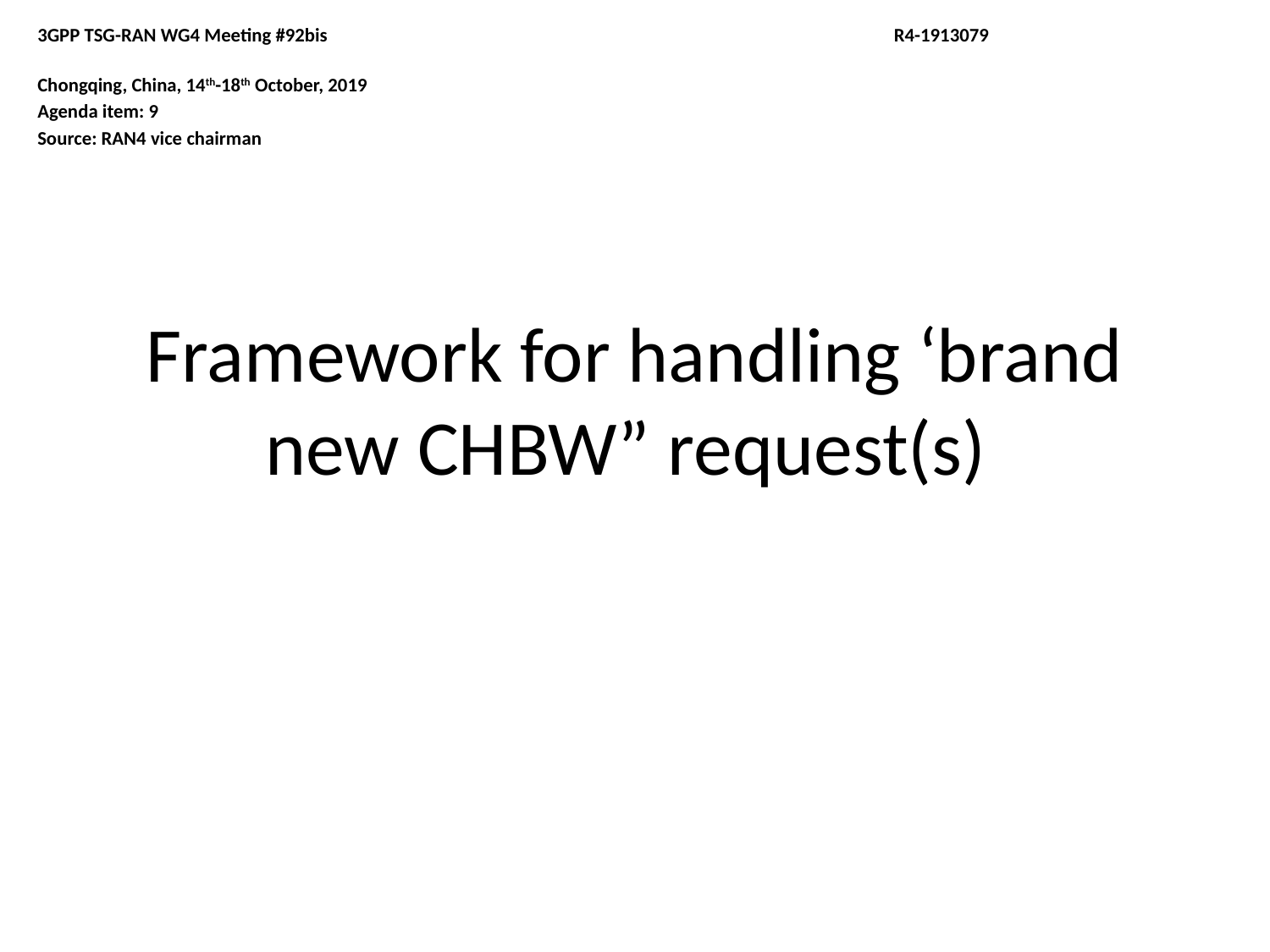

3GPP TSG-RAN WG4 Meeting #92bis                                                                                                                                R4-1913079
Chongqing, China, 14th-18th October, 2019
Agenda item: 9
Source: RAN4 vice chairman

# Framework for handling ‘brand new CHBW” request(s)